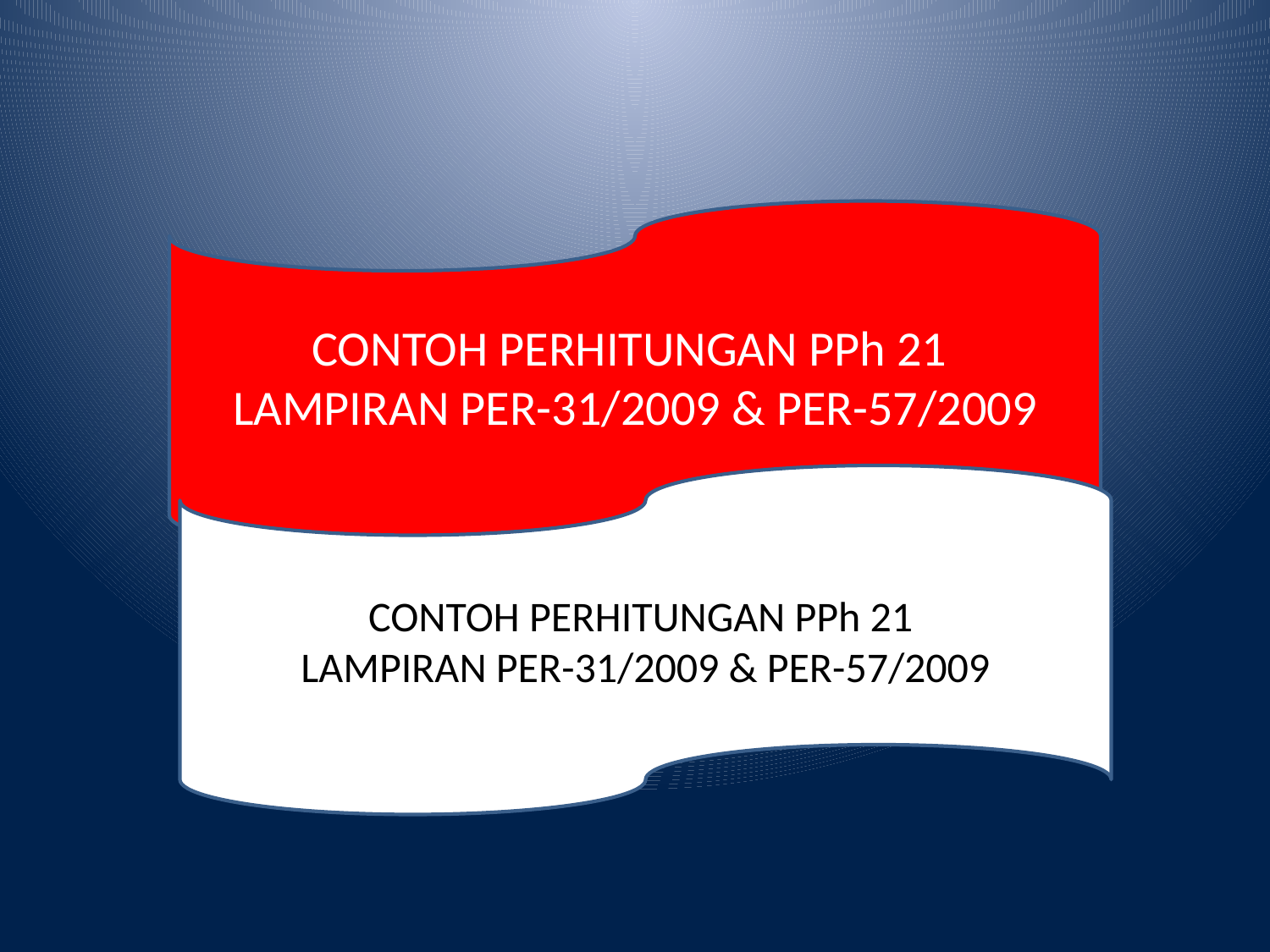

CONTOH PERHITUNGAN PPh 21
LAMPIRAN PER-31/2009 & PER-57/2009
CONTOH PERHITUNGAN PPh 21
LAMPIRAN PER-31/2009 & PER-57/2009